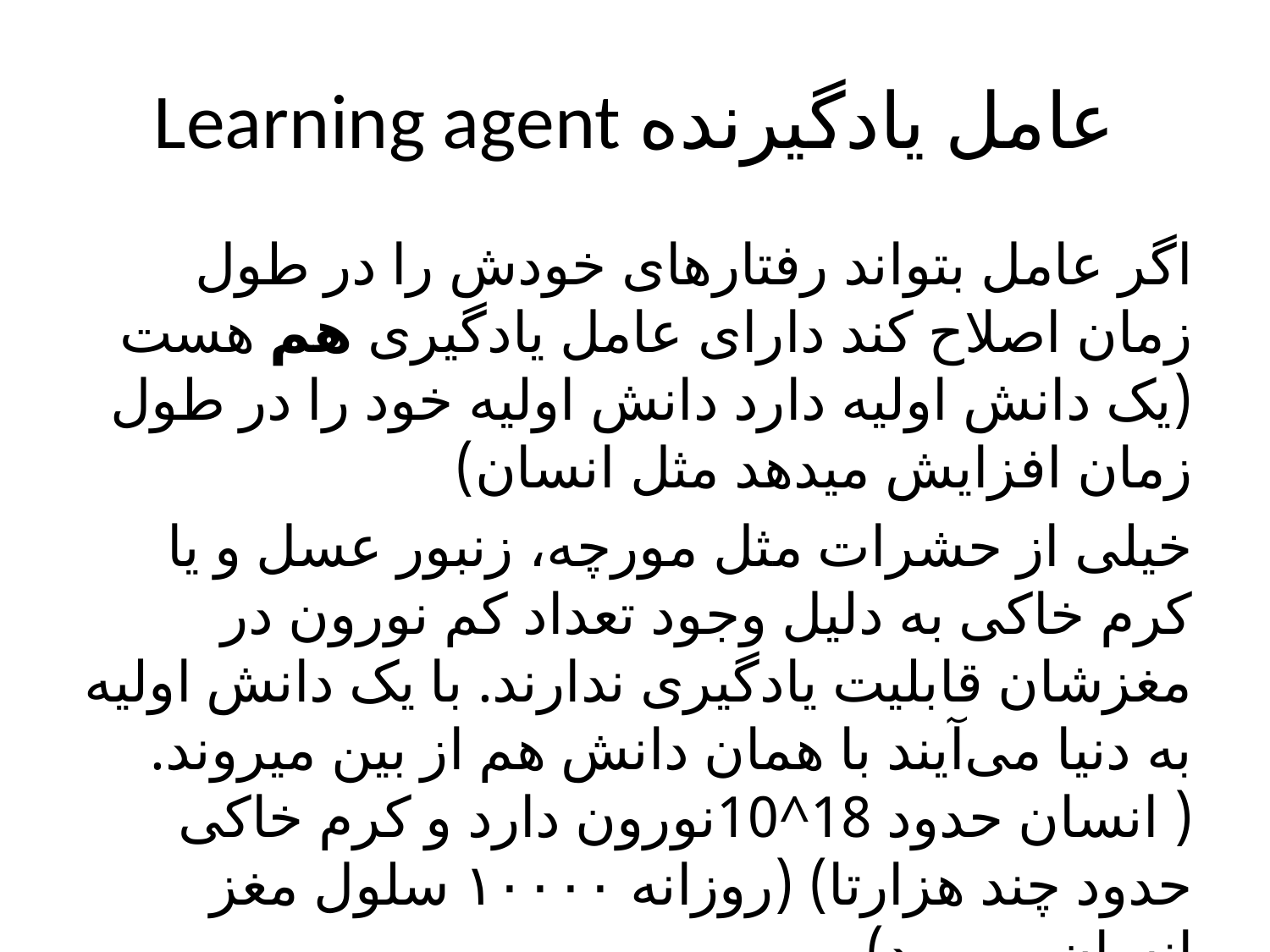

# Learning agent عامل یادگیرنده
اگر عامل بتواند رفتار‌های خودش را در طول زمان اصلاح کند دارای عامل یادگیری هم هست (یک دانش اولیه‌ دارد دانش اولیه‌ خود را در طول زمان افزایش میدهد مثل انسان)
خیلی‌ از حشرات مثل مورچه، زنبور عسل و یا کرم خاکی به دلیل وجود تعداد کم نورون در مغزشان قابلیت یادگیری ندارند. با یک دانش اولیه‌ به دنیا می‌آیند با همان دانش هم از بین میروند. ( انسان حدود 18^10نورون دارد و کرم خاکی حدود چند هزارتا) (روزانه ۱۰۰۰۰ سلول مغز انسان میمیرد)